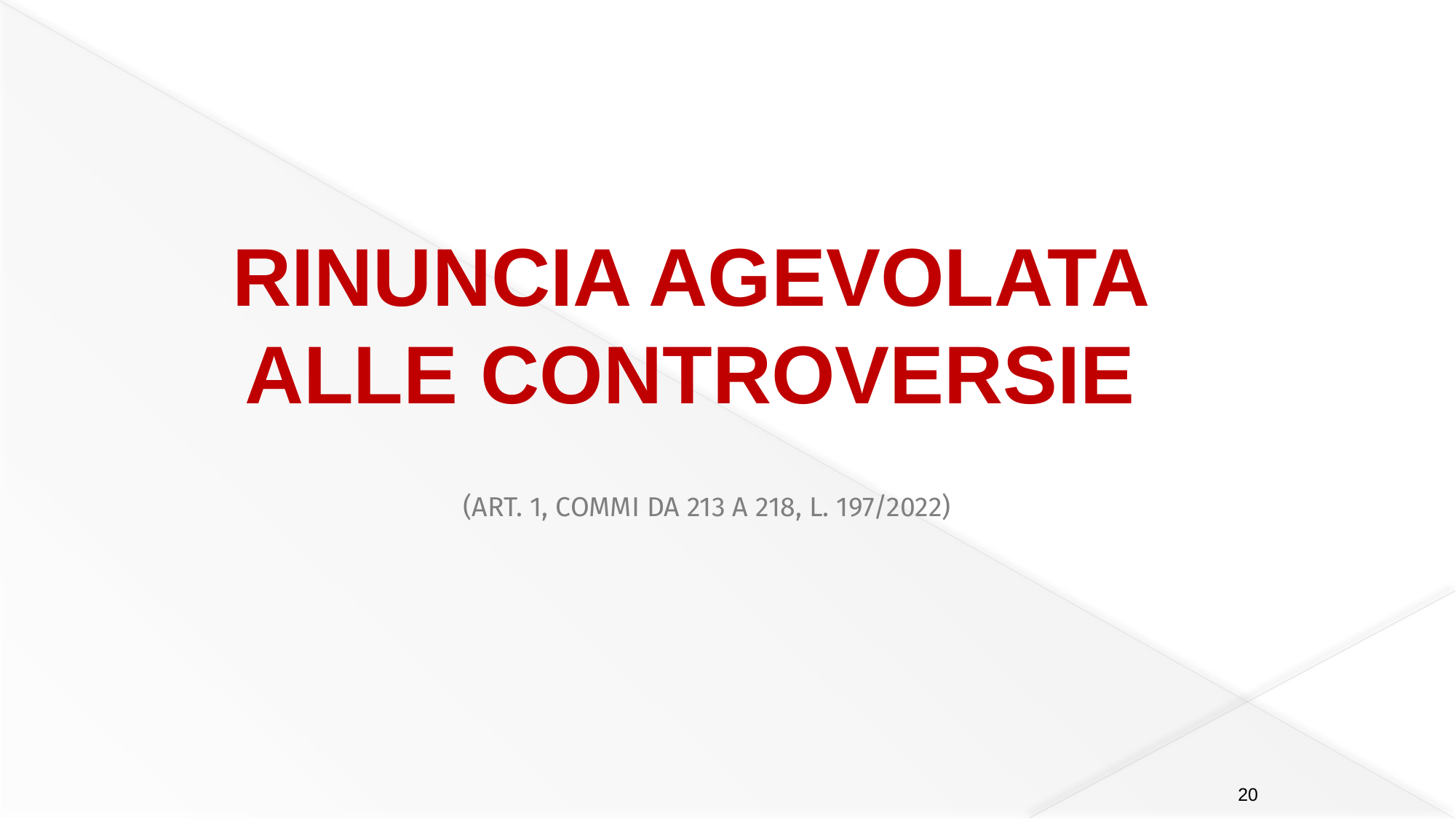

RINUNCIA AGEVOLATA ALLE CONTROVERSIE
(ART. 1, COMMI DA 213 A 218, L. 197/2022)
20